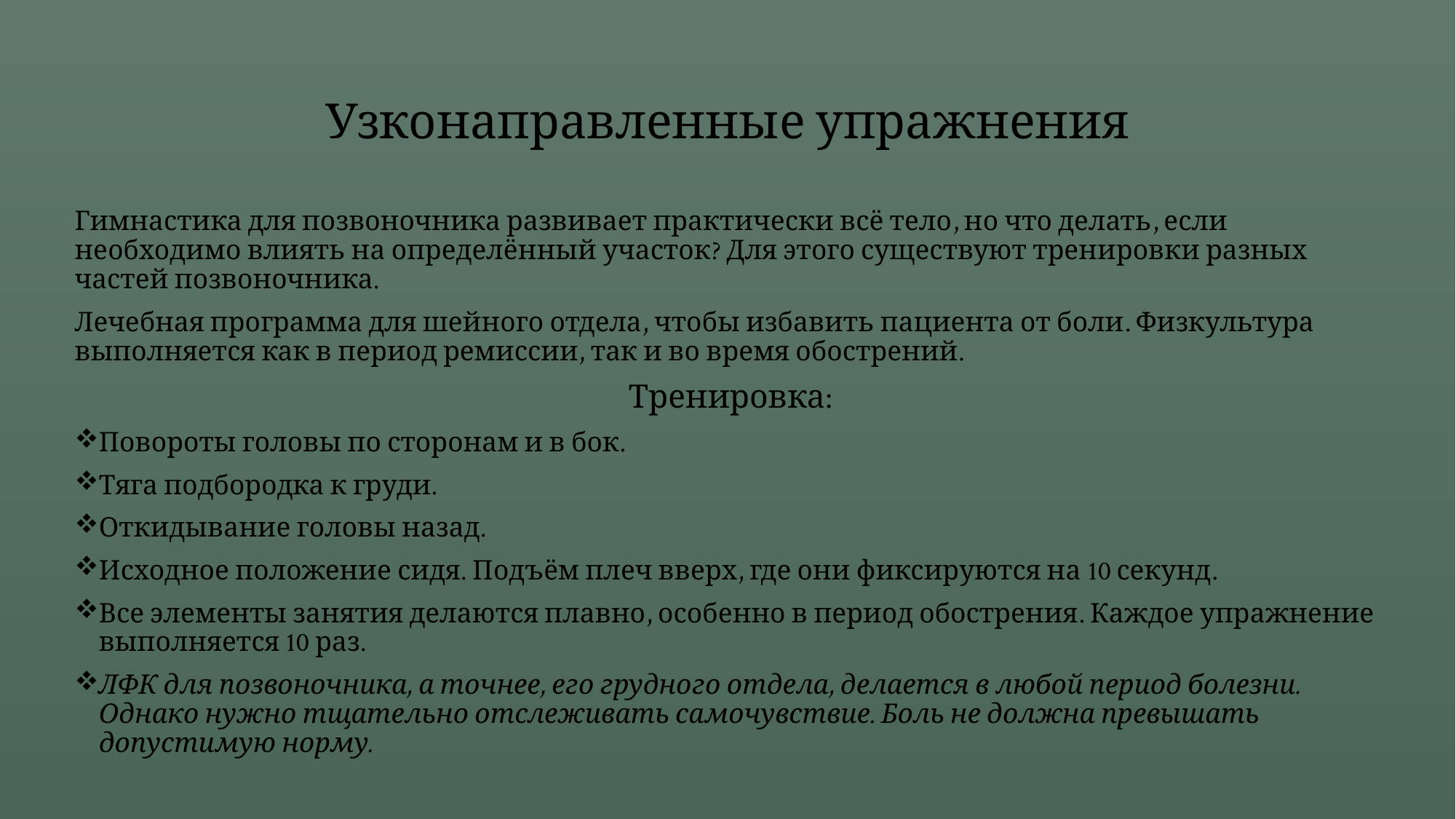

# Узконаправленные упражнения
Гимнастика для позвоночника развивает практически всё тело, но что делать, если необходимо влиять на определённый участок? Для этого существуют тренировки разных частей позвоночника.
Лечебная программа для шейного отдела, чтобы избавить пациента от боли. Физкультура выполняется как в период ремиссии, так и во время обострений.
Тренировка:
Повороты головы по сторонам и в бок.
Тяга подбородка к груди.
Откидывание головы назад.
Исходное положение сидя. Подъём плеч вверх, где они фиксируются на 10 секунд.
Все элементы занятия делаются плавно, особенно в период обострения. Каждое упражнение выполняется 10 раз.
ЛФК для позвоночника, а точнее, его грудного отдела, делается в любой период болезни. Однако нужно тщательно отслеживать самочувствие. Боль не должна превышать допустимую норму.